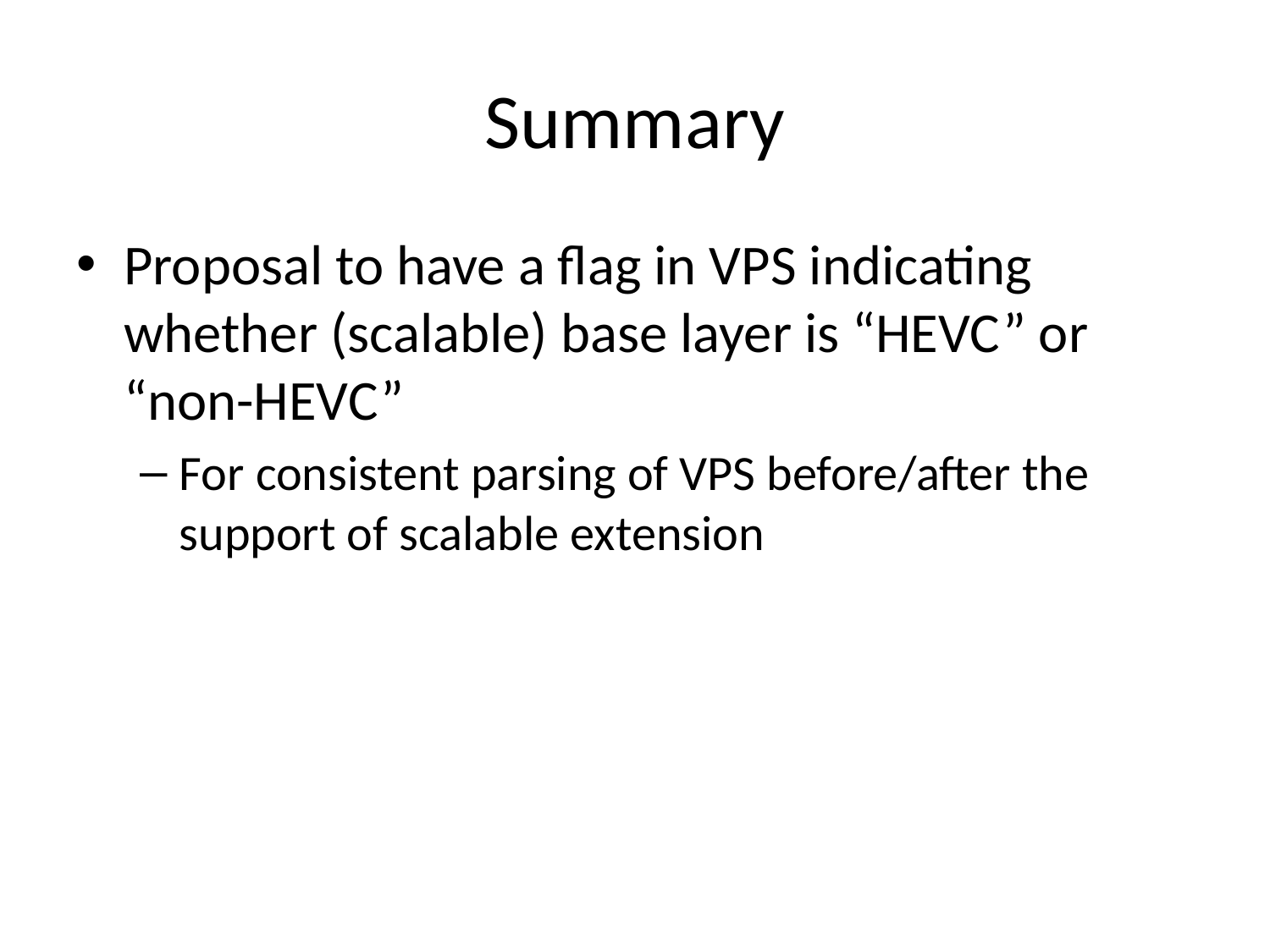

# Summary
Proposal to have a flag in VPS indicating whether (scalable) base layer is “HEVC” or “non-HEVC”
For consistent parsing of VPS before/after the support of scalable extension